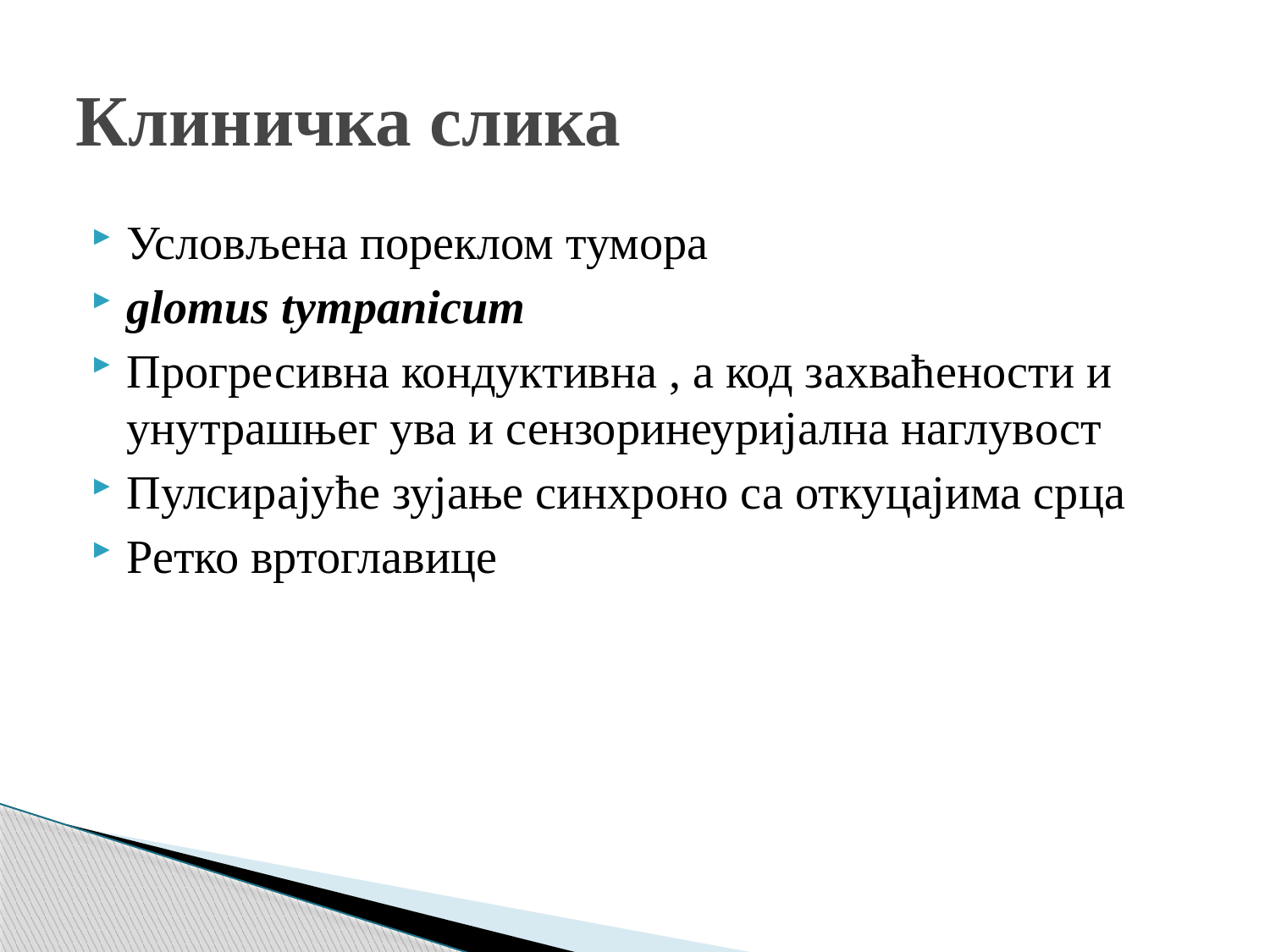

# Клиничка слика
Условљена пореклом тумора
glomus tympanicum
Прогресивна кондуктивна , а код захваћености и унутрашњег ува и сензоринеуријална наглувост
Пулсирајуће зујање синхроно са откуцајима срца
Ретко вртоглавице